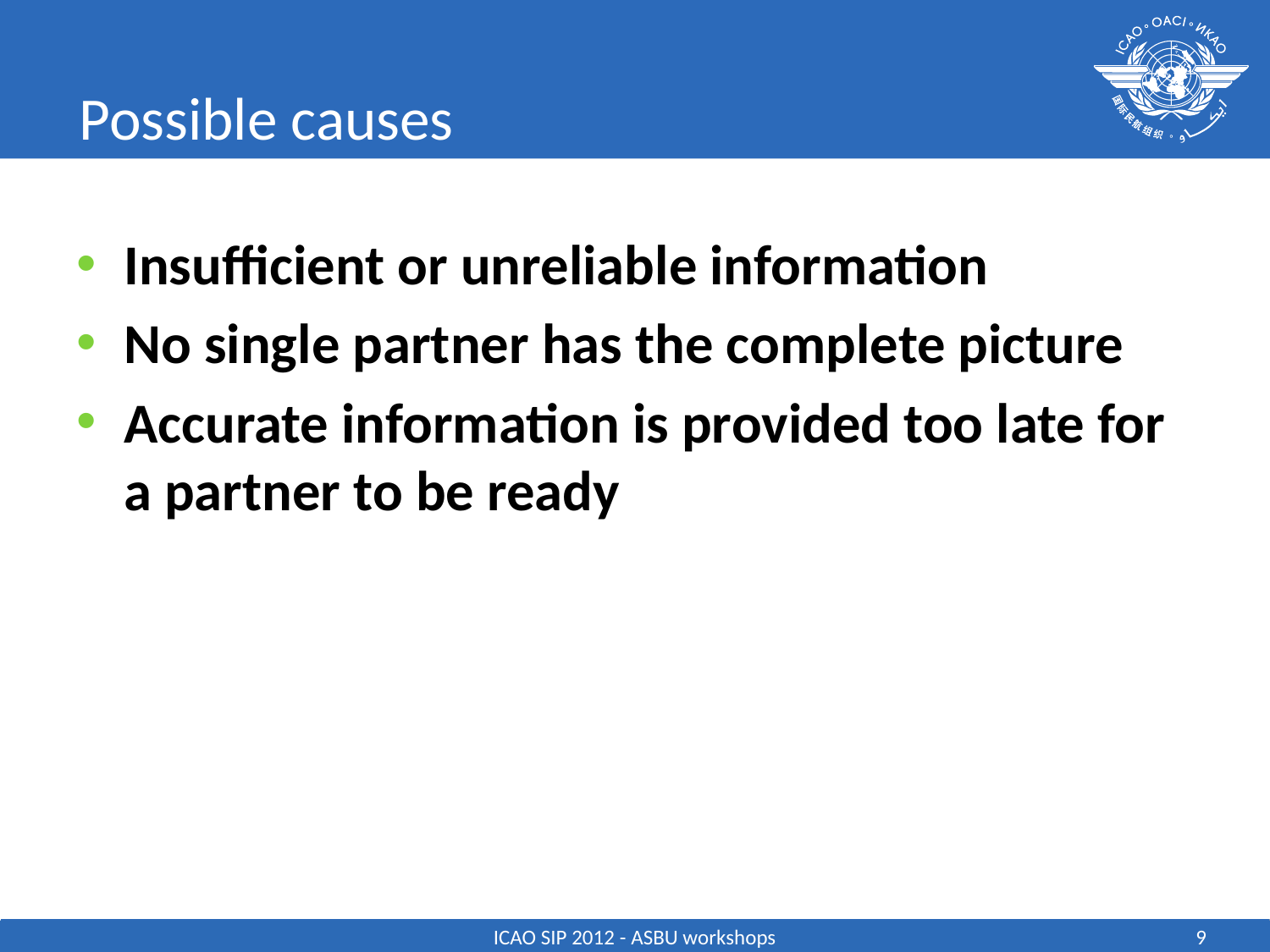

# Possible causes
Insufficient or unreliable information
No single partner has the complete picture
Accurate information is provided too late for a partner to be ready

ICAO SIP 2012 - ASBU workshops
9